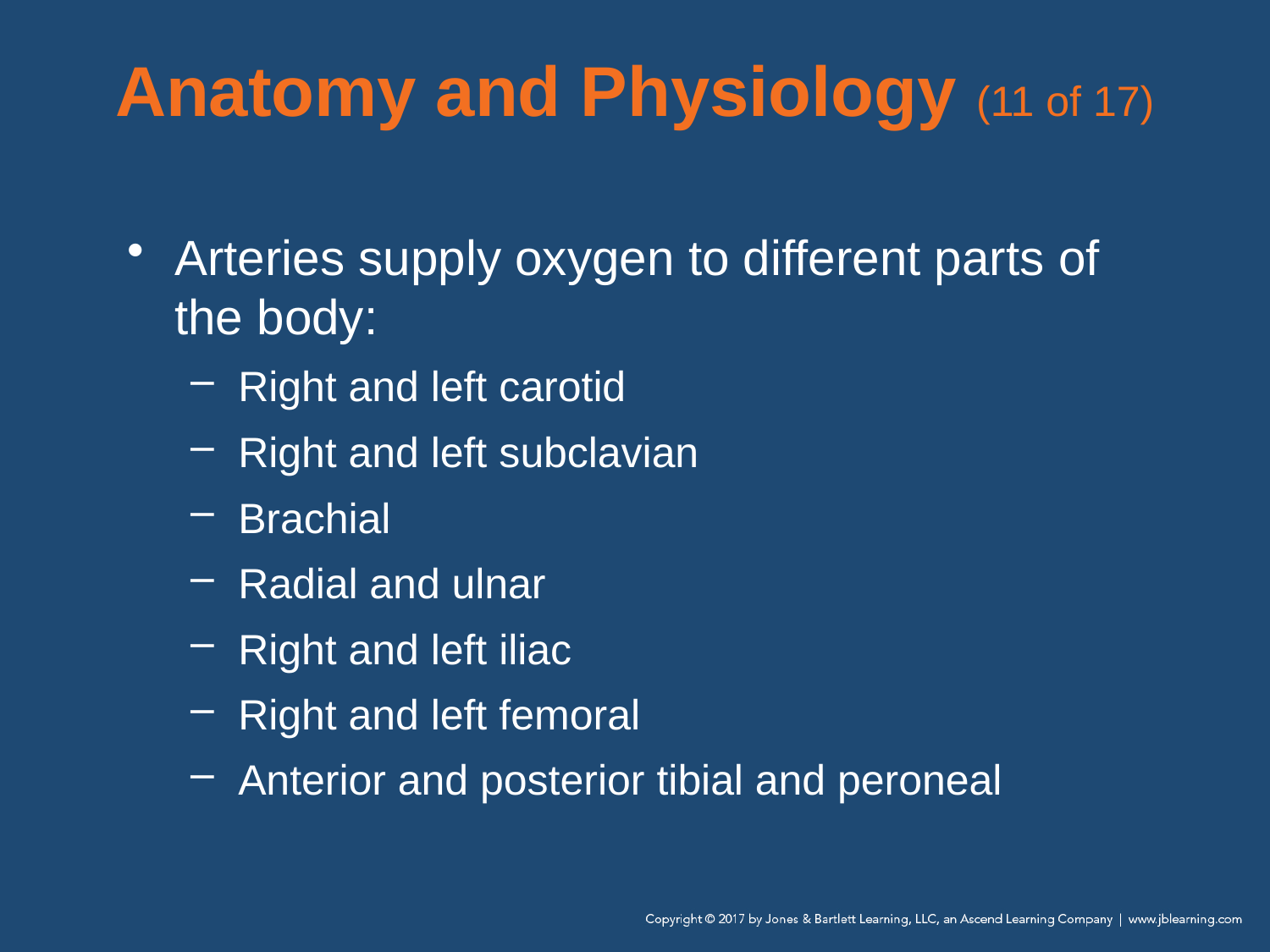

# Anatomy and Physiology (11 of 17)
Arteries supply oxygen to different parts of the body:
Right and left carotid
Right and left subclavian
Brachial
Radial and ulnar
Right and left iliac
Right and left femoral
Anterior and posterior tibial and peroneal